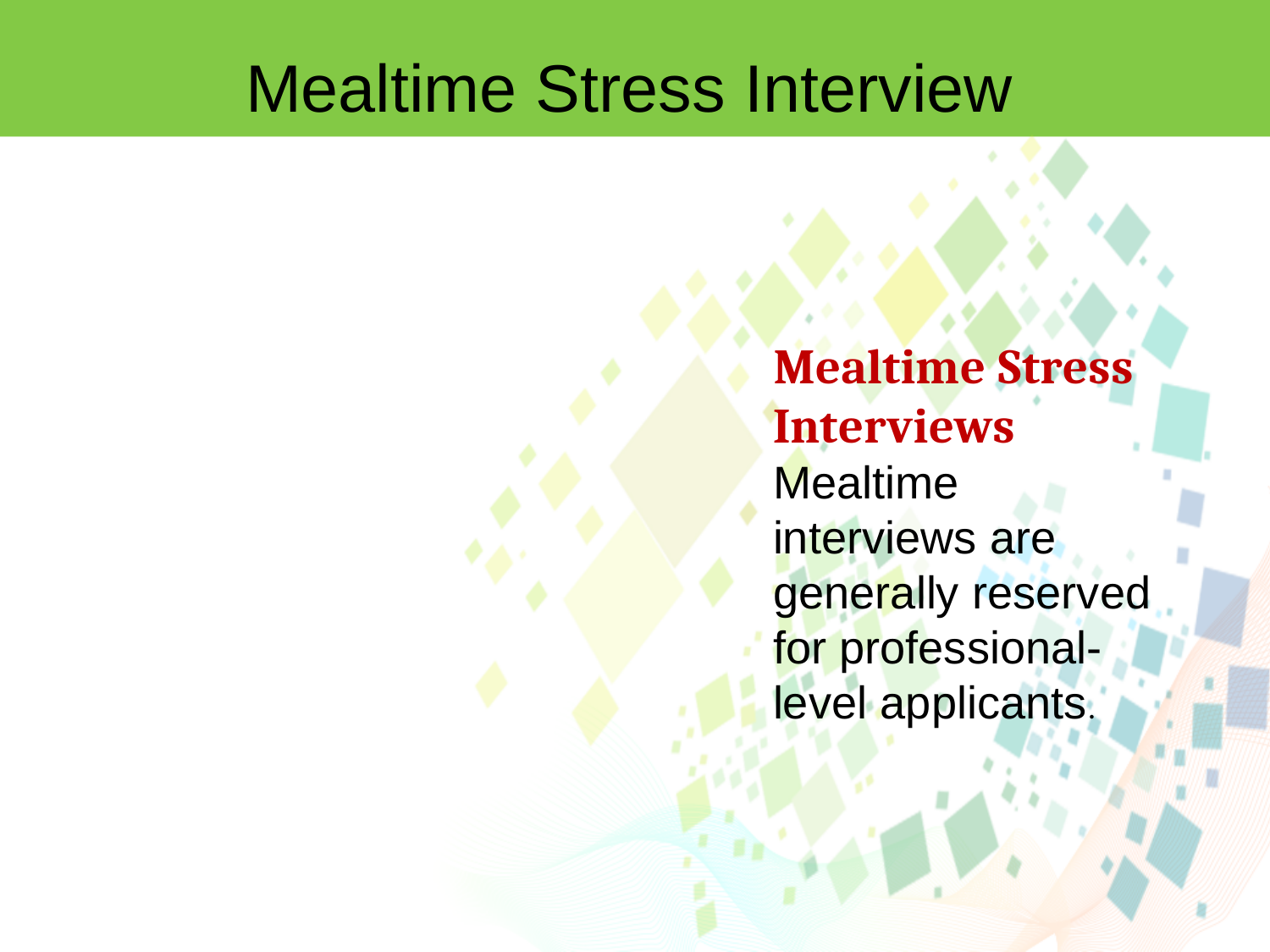

Mealtime Stress Interview
Mealtime Stress Interviews
Mealtime interviews are generally reserved for professional-level applicants.